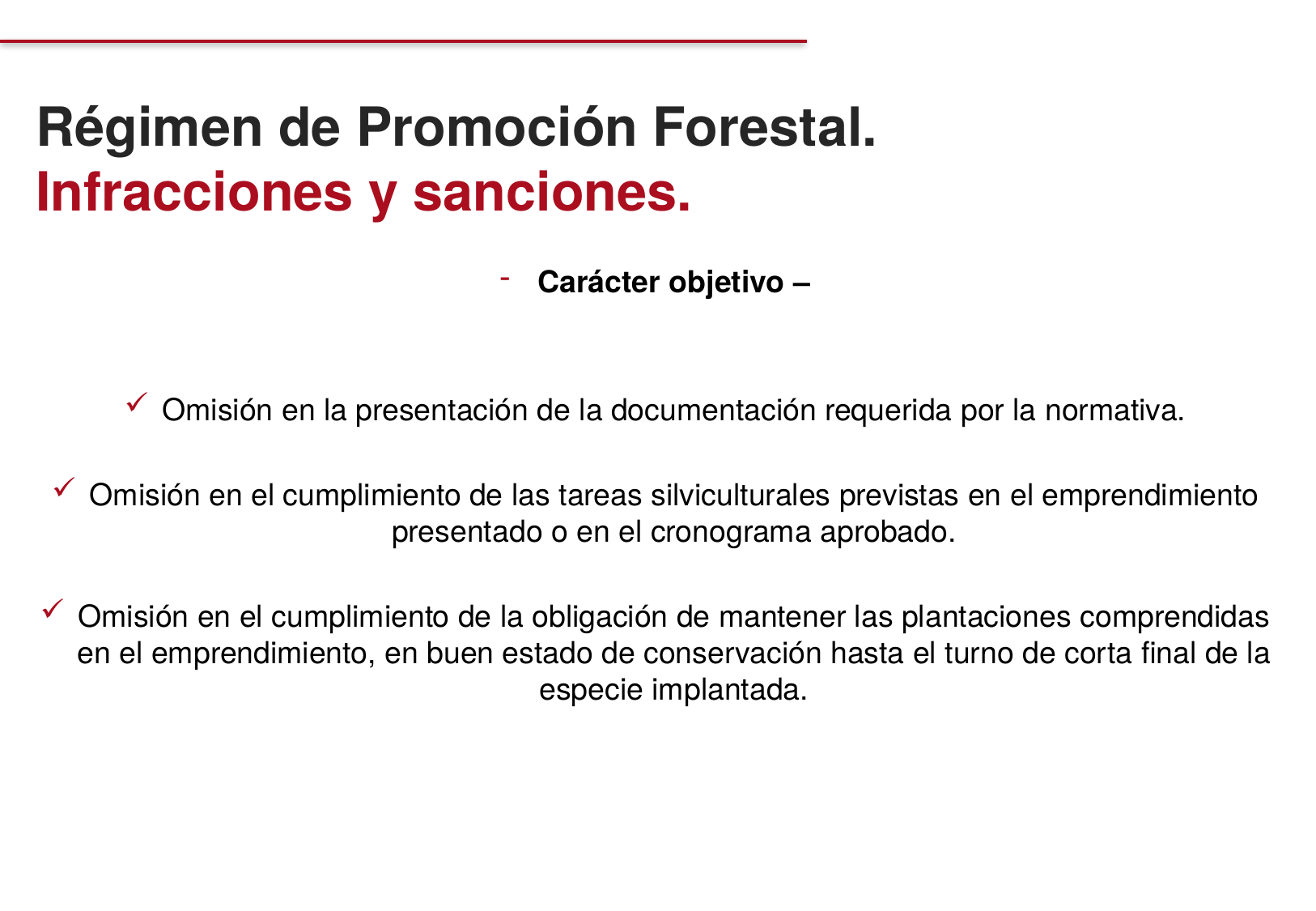

Régimen de Promoción Forestal.
Infracciones y sanciones.
Carácter objetivo –

Omisión en la presentación de la documentación requerida por la normativa.

Omisión en el cumplimiento de las tareas silviculturales previstas en el emprendimiento presentado o en el cronograma aprobado.

Omisión en el cumplimiento de la obligación de mantener las plantaciones comprendidas en el emprendimiento, en buen estado de conservación hasta el turno de corta final de la especie implantada.